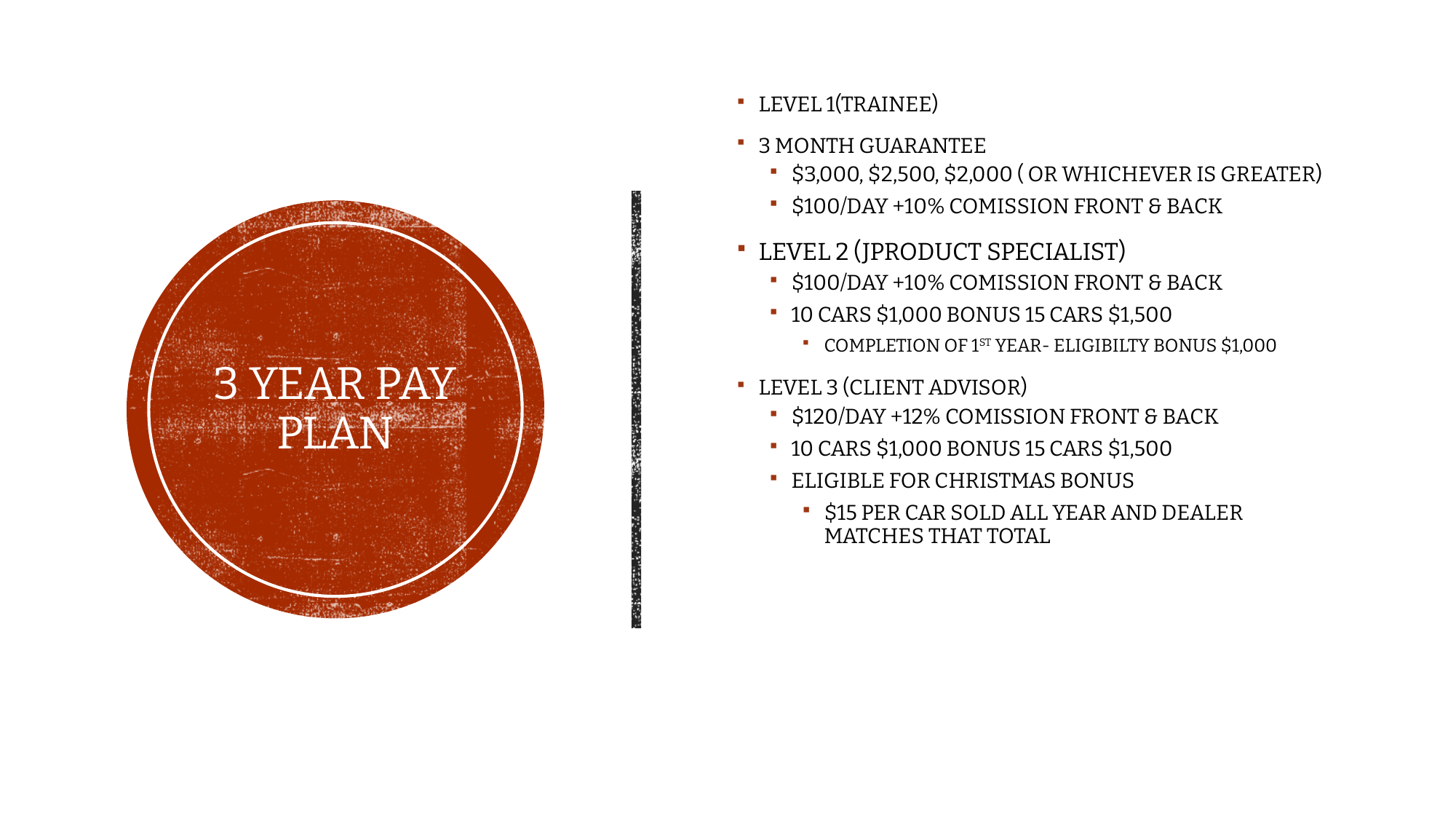

LEVEL 1(TRAINEE)
3 MONTH GUARANTEE
$3,000, $2,500, $2,000 ( OR WHICHEVER IS GREATER)
$100/DAY +10% COMISSION FRONT & BACK
LEVEL 2 (JPRODUCT SPECIALIST)
$100/DAY +10% COMISSION FRONT & BACK
10 CARS $1,000 BONUS 15 CARS $1,500
COMPLETION OF 1ST YEAR- ELIGIBILTY BONUS $1,000
LEVEL 3 (CLIENT ADVISOR)
$120/DAY +12% COMISSION FRONT & BACK
10 CARS $1,000 BONUS 15 CARS $1,500
ELIGIBLE FOR CHRISTMAS BONUS
$15 PER CAR SOLD ALL YEAR AND DEALER MATCHES THAT TOTAL

# 3 YEAR PAY PLAN